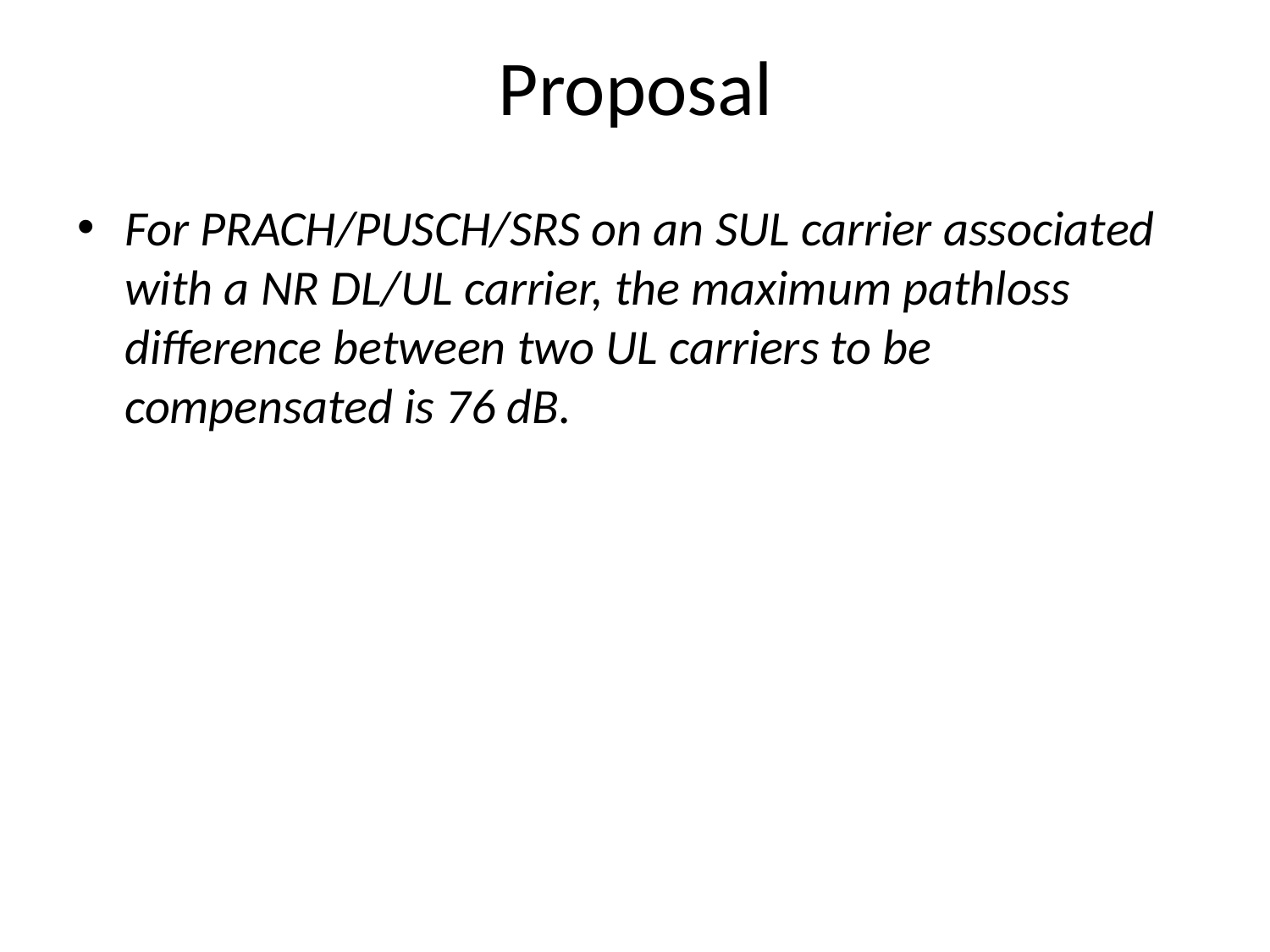

# Proposal
For PRACH/PUSCH/SRS on an SUL carrier associated with a NR DL/UL carrier, the maximum pathloss difference between two UL carriers to be compensated is 76 dB.